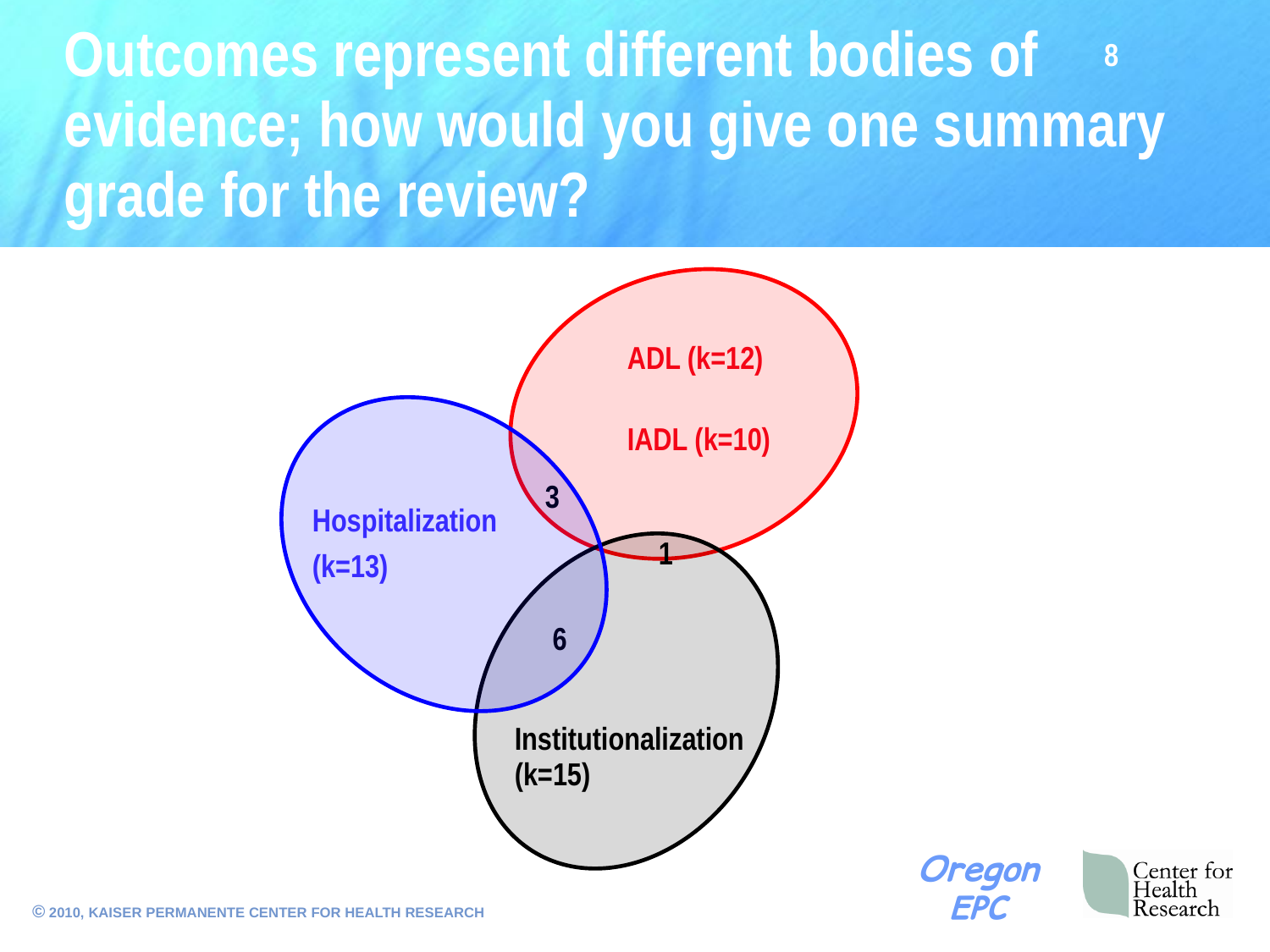

8
# Outcomes represent different bodies of evidence; how would you give one summary grade for the review?

ADL (k=12)
IADL (k=10)

3
1
Hospitalization
(k=13)

6
Institutionalization (k=15)